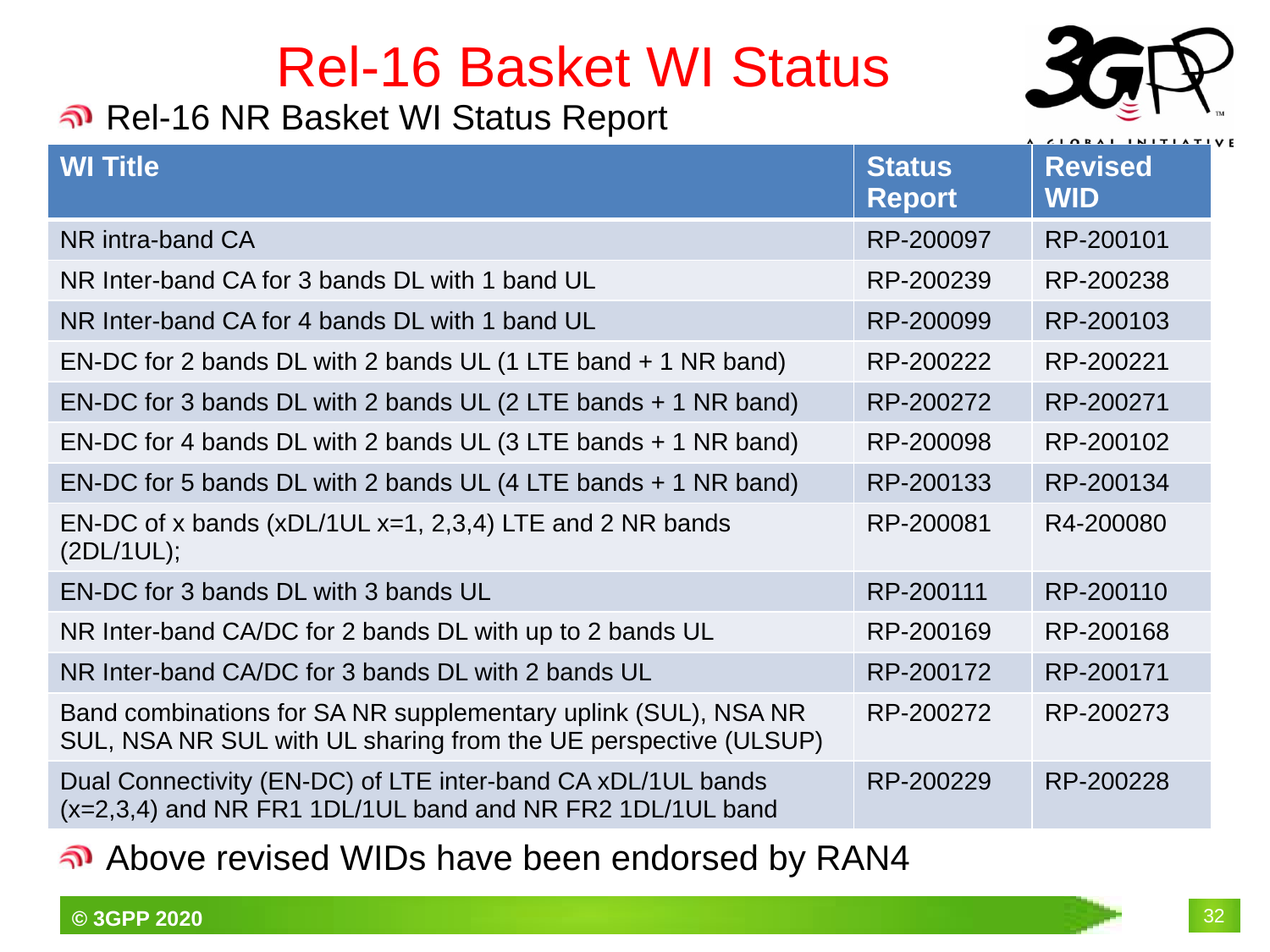

# Rel-16 Basket WI Status
Rel-16 NR Basket WI Status Report

Above revised WIDs have been endorsed by RAN4

| WI Title | Status Report | Revised WID |
| --- | --- | --- |
| NR intra-band CA | RP-200097 | RP-200101 |
| NR Inter-band CA for 3 bands DL with 1 band UL | RP-200239 | RP-200238 |
| NR Inter-band CA for 4 bands DL with 1 band UL | RP-200099 | RP-200103 |
| EN-DC for 2 bands DL with 2 bands UL (1 LTE band + 1 NR band) | RP-200222 | RP-200221 |
| EN-DC for 3 bands DL with 2 bands UL (2 LTE bands + 1 NR band) | RP-200272 | RP-200271 |
| EN-DC for 4 bands DL with 2 bands UL (3 LTE bands + 1 NR band) | RP-200098 | RP-200102 |
| EN-DC for 5 bands DL with 2 bands UL (4 LTE bands + 1 NR band) | RP-200133 | RP-200134 |
| EN-DC of x bands (xDL/1UL x=1, 2,3,4) LTE and 2 NR bands (2DL/1UL); | RP-200081 | R4-200080 |
| EN-DC for 3 bands DL with 3 bands UL | RP-200111 | RP-200110 |
| NR Inter-band CA/DC for 2 bands DL with up to 2 bands UL | RP-200169 | RP-200168 |
| NR Inter-band CA/DC for 3 bands DL with 2 bands UL | RP-200172 | RP-200171 |
| Band combinations for SA NR supplementary uplink (SUL), NSA NR SUL, NSA NR SUL with UL sharing from the UE perspective (ULSUP) | RP-200272 | RP-200273 |
| Dual Connectivity (EN-DC) of LTE inter-band CA xDL/1UL bands (x=2,3,4) and NR FR1 1DL/1UL band and NR FR2 1DL/1UL band | RP-200229 | RP-200228 |
32